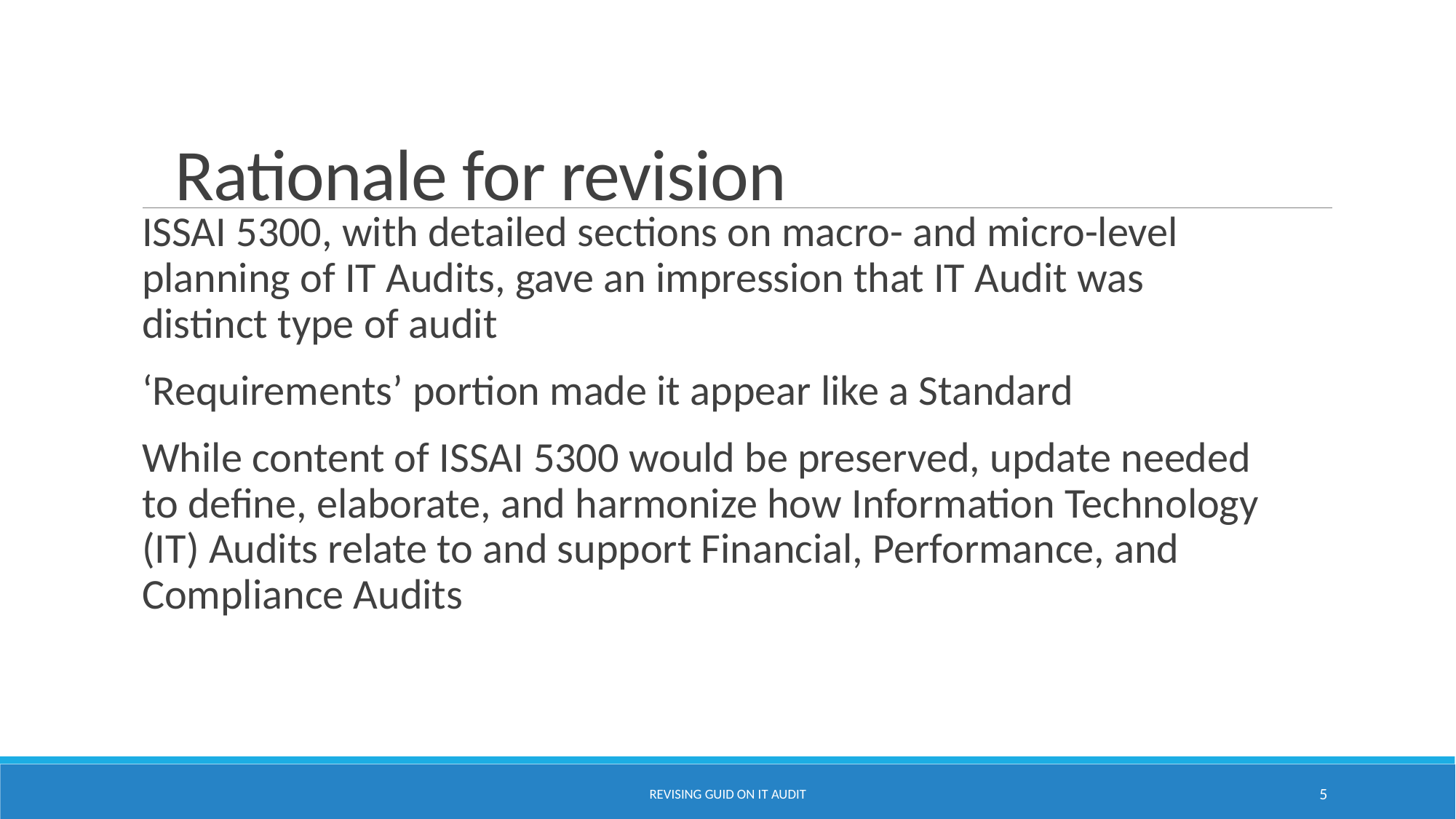

# Rationale for revision
ISSAI 5300, with detailed sections on macro- and micro-level planning of IT Audits, gave an impression that IT Audit was distinct type of audit
‘Requirements’ portion made it appear like a Standard
While content of ISSAI 5300 would be preserved, update needed to define, elaborate, and harmonize how Information Technology (IT) Audits relate to and support Financial, Performance, and Compliance Audits
Revising GUID on IT Audit
5